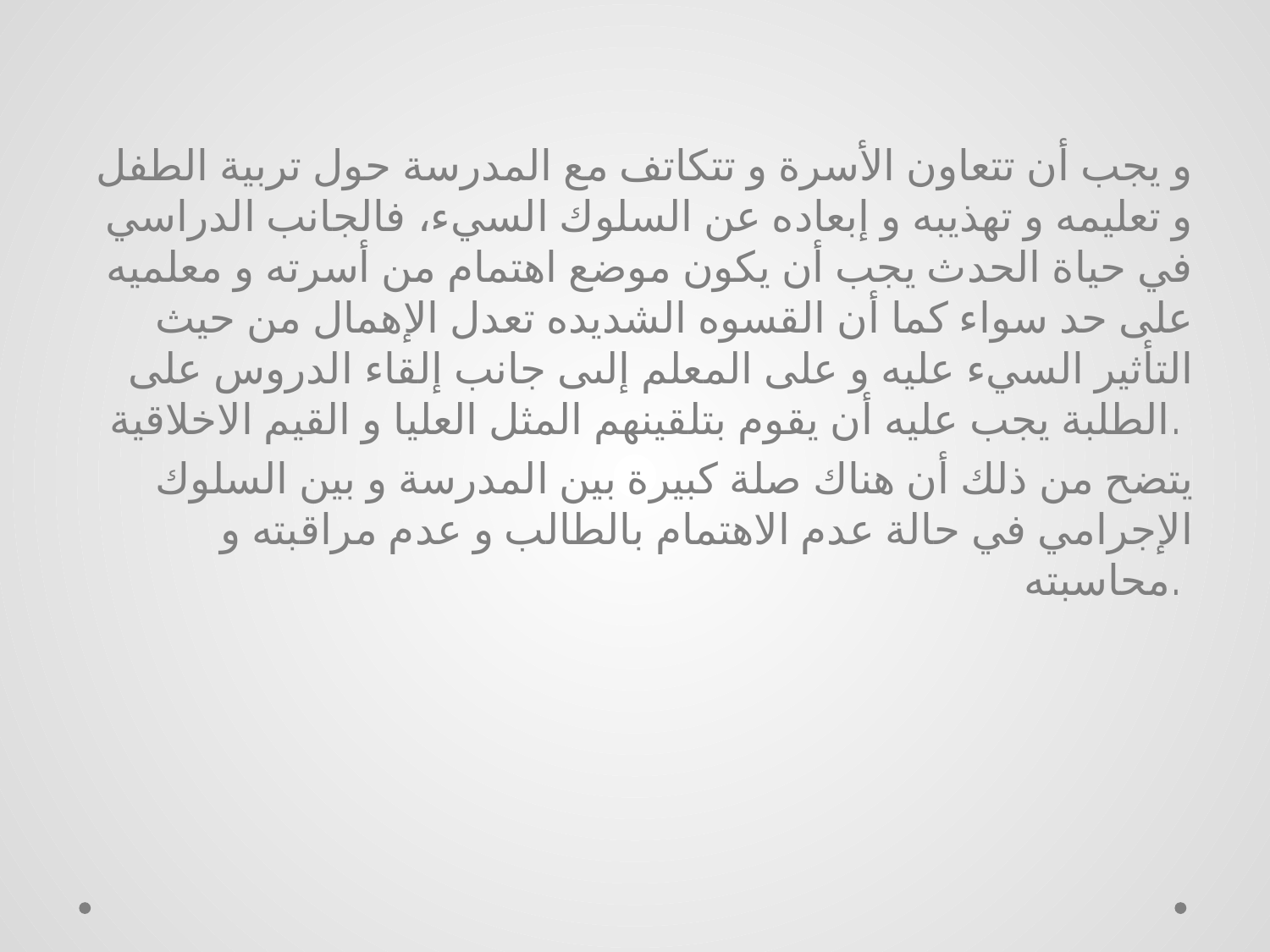

و يجب أن تتعاون الأسرة و تتكاتف مع المدرسة حول تربية الطفل و تعليمه و تهذيبه و إبعاده عن السلوك السيء، فالجانب الدراسي في حياة الحدث يجب أن يكون موضع اهتمام من أسرته و معلميه على حد سواء كما أن القسوه الشديده تعدل الإهمال من حيث التأثير السيء عليه و على المعلم إلىى جانب إلقاء الدروس على الطلبة يجب عليه أن يقوم بتلقينهم المثل العليا و القيم الاخلاقية.
يتضح من ذلك أن هناك صلة كبيرة بين المدرسة و بين السلوك الإجرامي في حالة عدم الاهتمام بالطالب و عدم مراقبته و محاسبته.